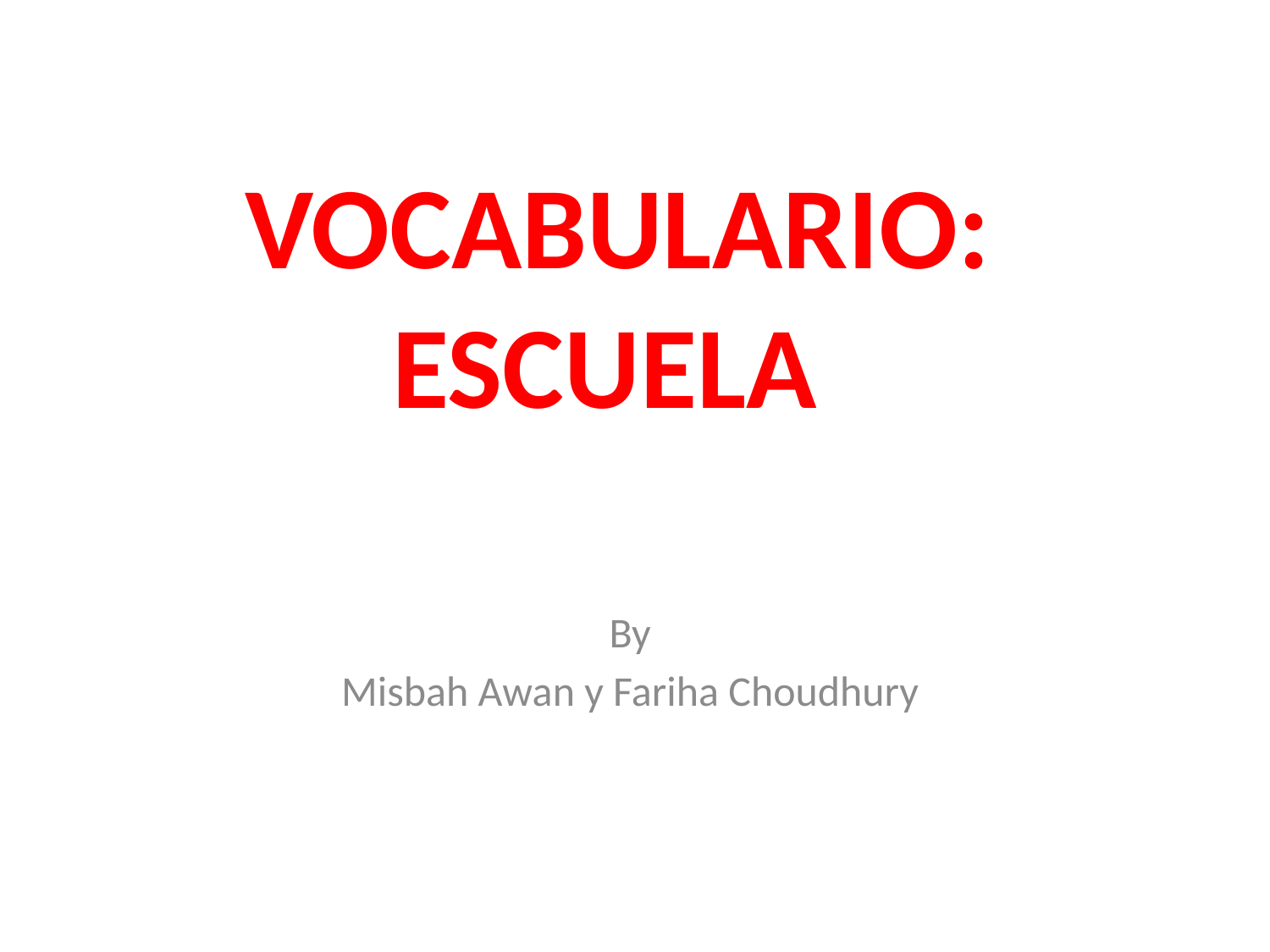

# Vocabulario: Escuela

By
Misbah Awan y Fariha Choudhury